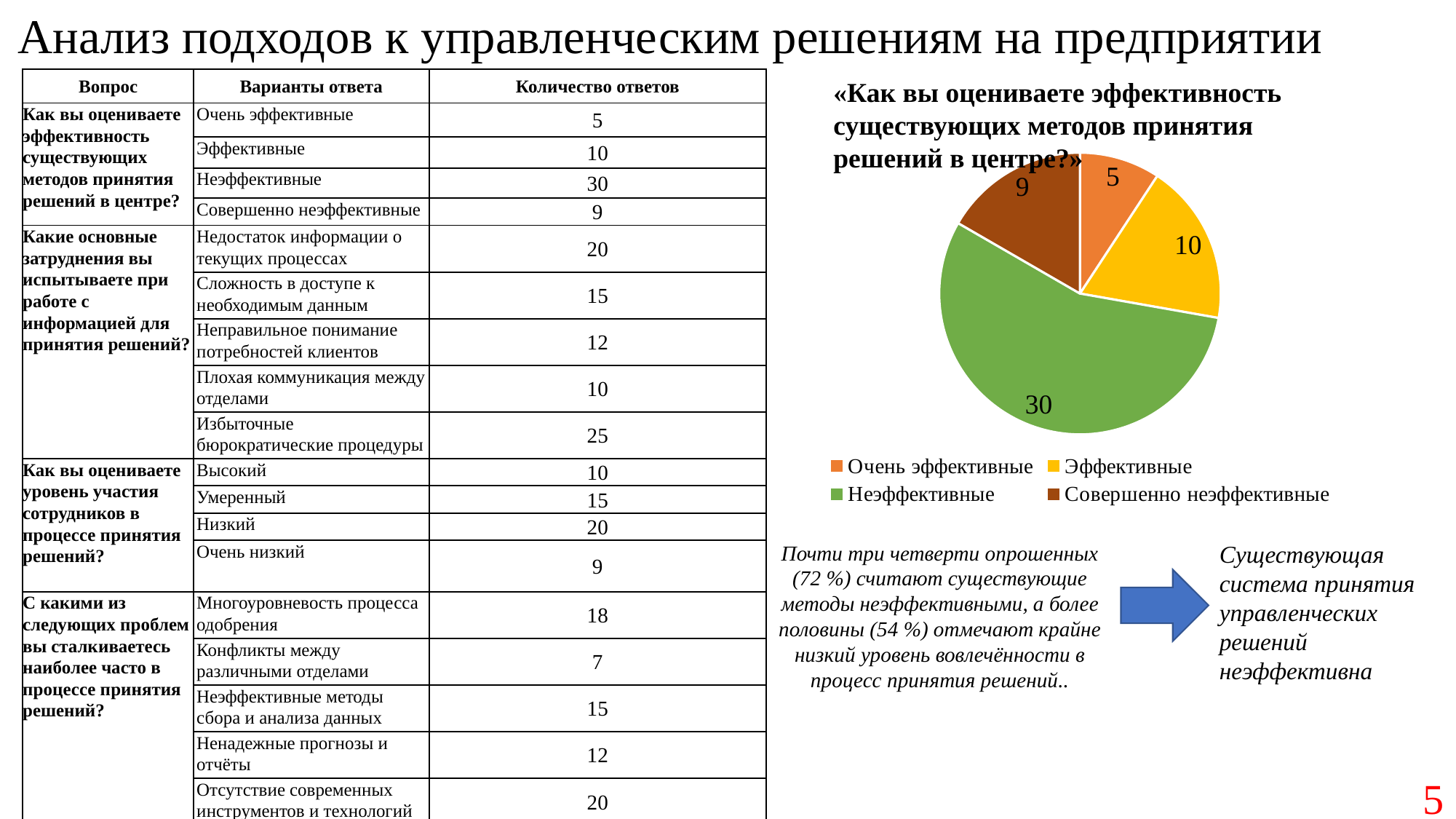

Анализ подходов к управленческим решениям на предприятии
| Вопрос | Варианты ответа | Количество ответов |
| --- | --- | --- |
| Как вы оцениваете эффективность существующих методов принятия решений в центре? | Очень эффективные | 5 |
|  | Эффективные | 10 |
|  | Неэффективные | 30 |
|  | Совершенно неэффективные | 9 |
| Какие основные затруднения вы испытываете при работе с информацией для принятия решений? | Недостаток информации о текущих процессах | 20 |
|  | Сложность в доступе к необходимым данным | 15 |
|  | Неправильное понимание потребностей клиентов | 12 |
|  | Плохая коммуникация между отделами | 10 |
|  | Избыточные бюрократические процедуры | 25 |
| Как вы оцениваете уровень участия сотрудников в процессе принятия решений? | Высокий | 10 |
|  | Умеренный | 15 |
|  | Низкий | 20 |
|  | Очень низкий | 9 |
| С какими из следующих проблем вы сталкиваетесь наиболее часто в процессе принятия решений? | Многоуровневость процесса одобрения | 18 |
|  | Конфликты между различными отделами | 7 |
|  | Неэффективные методы сбора и анализа данных | 15 |
|  | Ненадежные прогнозы и отчёты | 12 |
|  | Отсутствие современных инструментов и технологий | 20 |
«Как вы оцениваете эффективность существующих методов принятия решений в центре?»

### Chart

| Category | Количество ответов |
|---|---|
| Очень эффективные | 5.0 |
| Эффективные | 10.0 |
| Неэффективные | 30.0 |
| Совершенно неэффективные | 9.0 |
Почти три четверти опрошенных (72 %) считают существующие методы неэффективными, а более половины (54 %) отмечают крайне низкий уровень вовлечённости в процесс принятия решений..
Существующая система принятия управленческих решений неэффективна

5